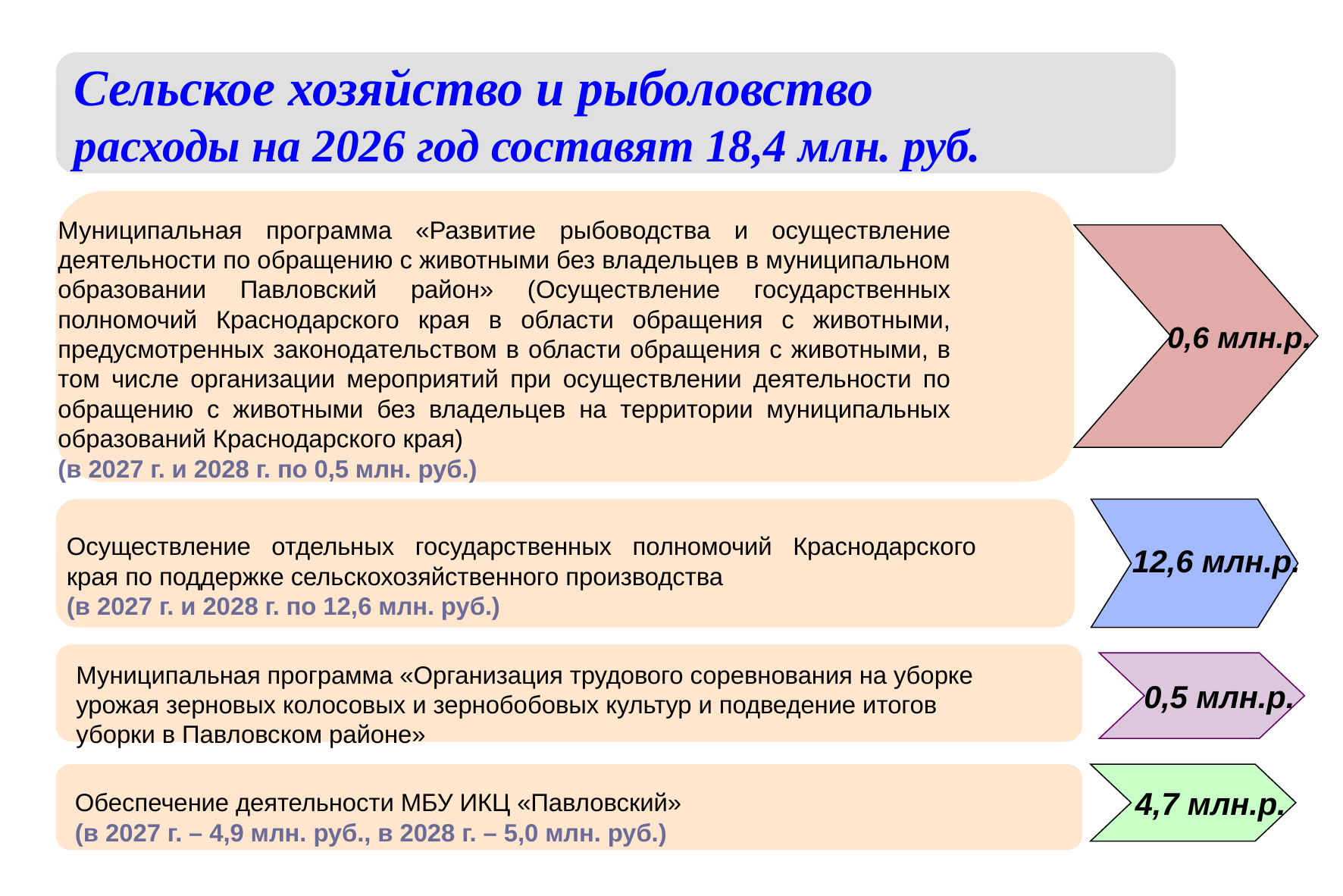

Сельское хозяйство и рыболовство
расходы на 2026 год составят 18,4 млн. руб.

Муниципальная программа «Развитие рыбоводства и осуществление деятельности по обращению с животными без владельцев в муниципальном образовании Павловский район» (Осуществление государственных полномочий Краснодарского края в области обращения с животными, предусмотренных законодательством в области обращения с животными, в том числе организации мероприятий при осуществлении деятельности по обращению с животными без владельцев на территории муниципальных образований Краснодарского края)
(в 2027 г. и 2028 г. по 0,5 млн. руб.)

          0,6 млн.р.

     12,6 млн.р.

Осуществление отдельных государственных полномочий Краснодарского края по поддержке сельскохозяйственного производства
(в 2027 г. и 2028 г. по 12,6 млн. руб.)

    0,5 млн.р.
Муниципальная программа «Организация трудового соревнования на уборке
урожая зерновых колосовых и зернобобовых культур и подведение итогов
уборки в Павловском районе»

    4,7 млн.р.
Обеспечение деятельности МБУ ИКЦ «Павловский»
(в 2027 г. – 4,9 млн. руб., в 2028 г. – 5,0 млн. руб.)